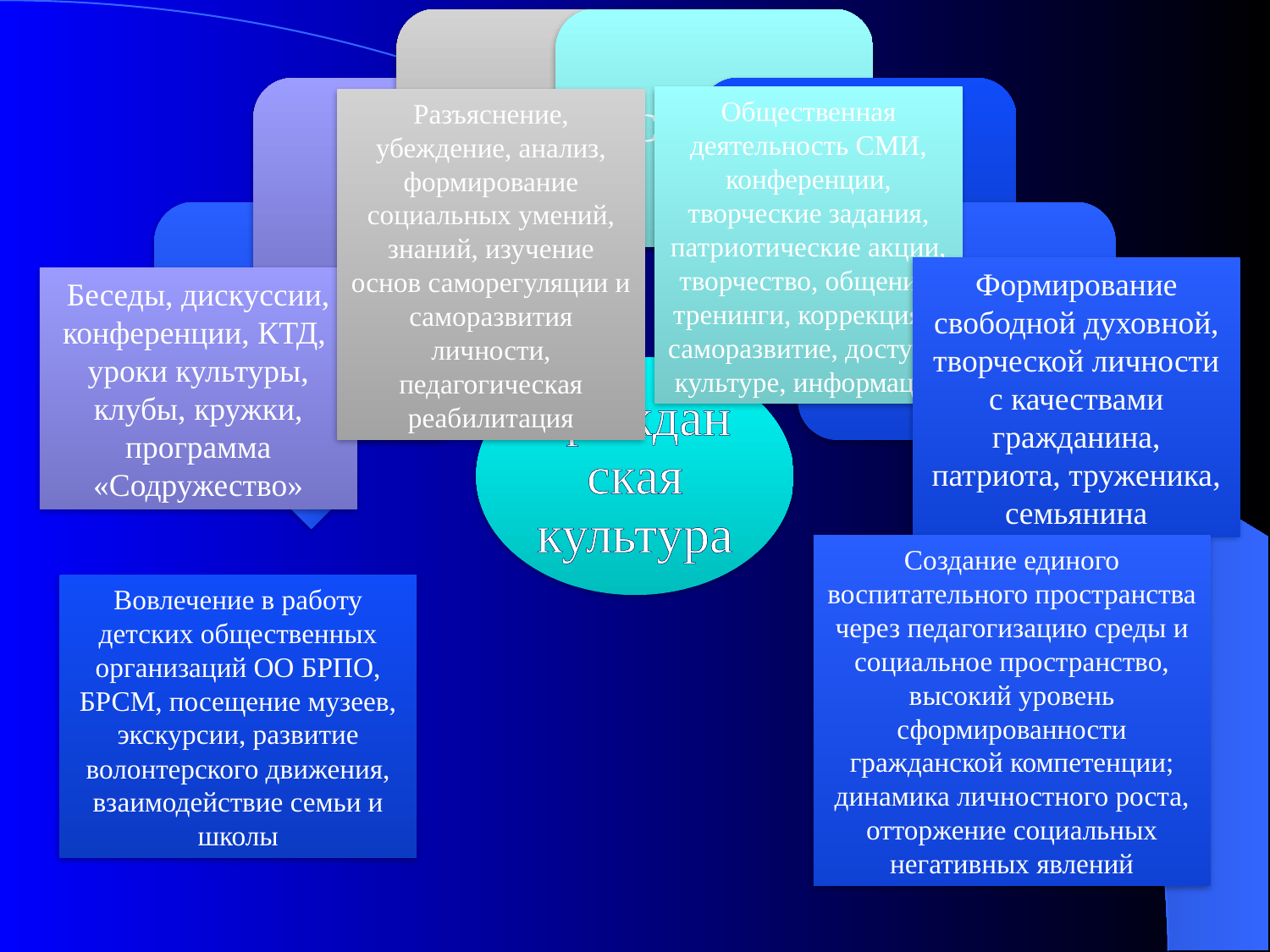

Гражданская культура
Способы
Средства
Содержание
Формы
Пути
Общественная деятельность СМИ, конференции, творческие задания, патриотические акции, творчество, общения, тренинги, коррекция и саморазвитие, доступ к культуре, информация
Разъяснение, убеждение, анализ, формирование социальных умений, знаний, изучение основ саморегуляции и саморазвития личности, педагогическая реабилитация
Формирование свободной духовной, творческой личности с качествами гражданина, патриота, труженика, семьянина
Беседы, дискуссии, конференции, КТД,  уроки культуры, клубы, кружки, программа «Содружество»
Создание единого воспитательного пространства через педагогизацию среды и социальное пространство, высокий уровень сформированности гражданской компетенции; динамика личностного роста, отторжение социальных негативных явлений
Вовлечение в работу детских общественных организаций ОО БРПО, БРСМ, посещение музеев, экскурсии, развитие волонтерского движения, взаимодействие семьи и школы